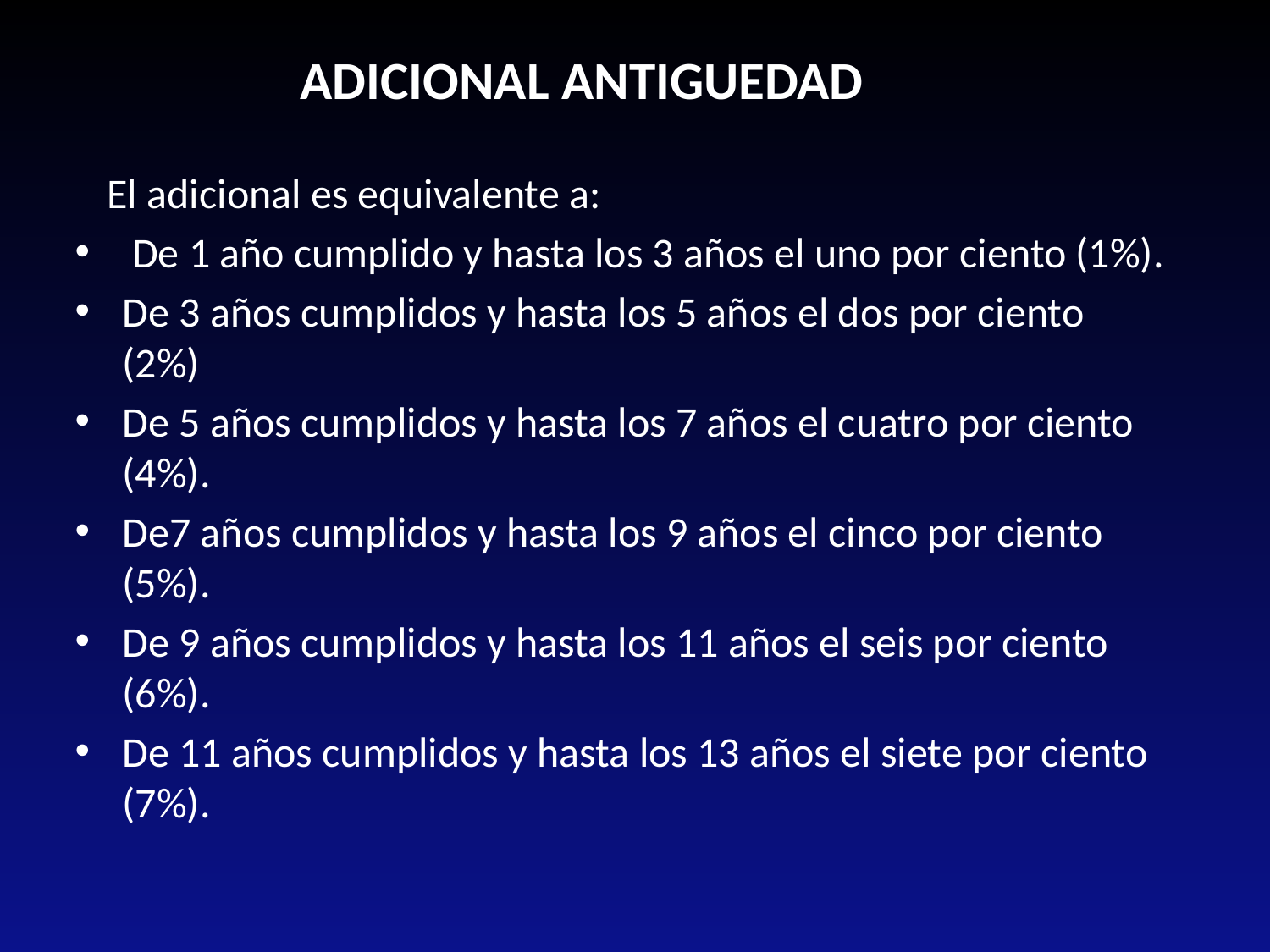

ADICIONAL ANTIGUEDAD
    El adicional es equivalente a:
 De 1 año cumplido y hasta los 3 años el uno por ciento (1%).
De 3 años cumplidos y hasta los 5 años el dos por ciento (2%)
De 5 años cumplidos y hasta los 7 años el cuatro por ciento (4%).
De7 años cumplidos y hasta los 9 años el cinco por ciento (5%).
De 9 años cumplidos y hasta los 11 años el seis por ciento (6%).
De 11 años cumplidos y hasta los 13 años el siete por ciento (7%).